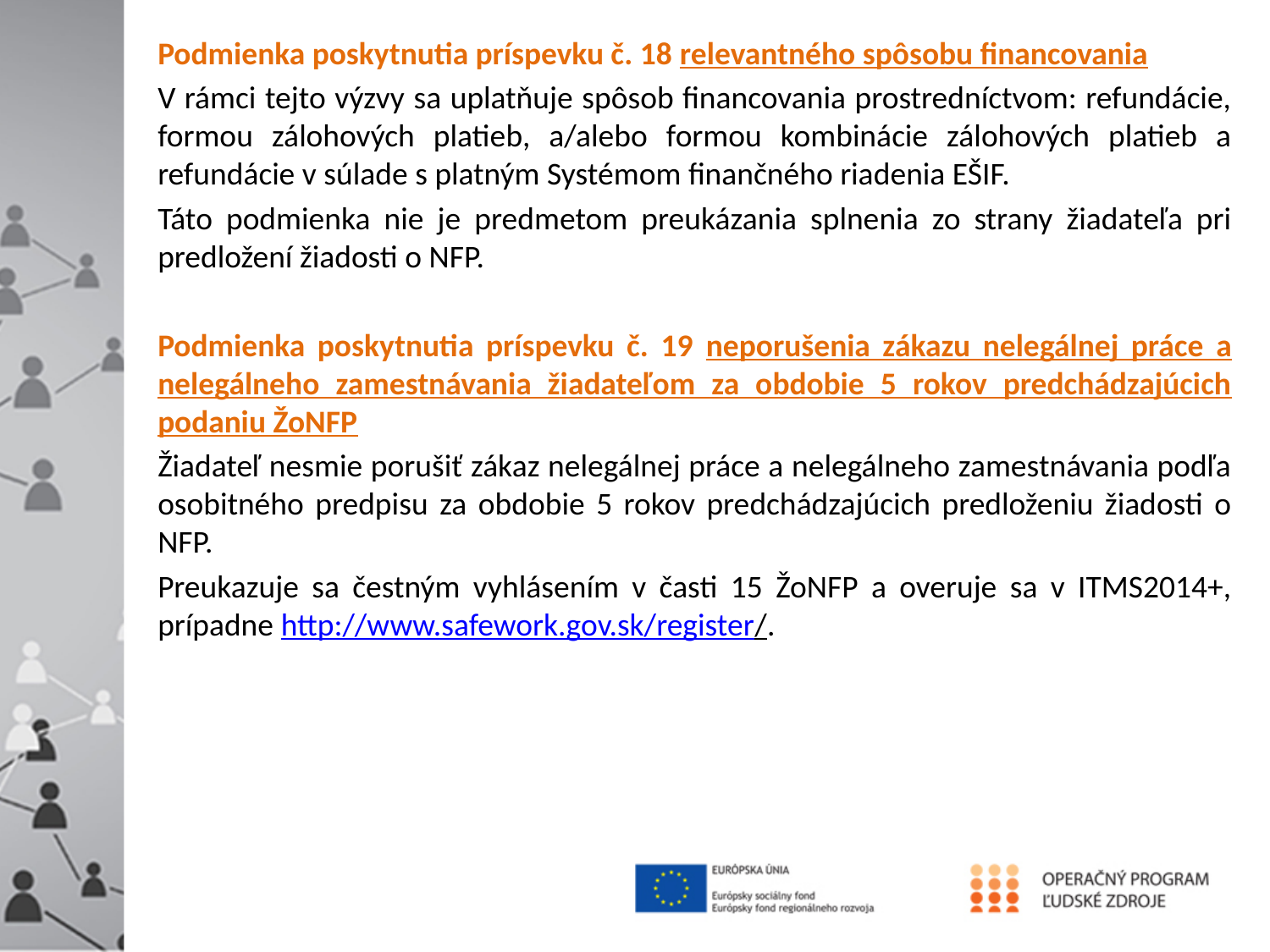

Podmienka poskytnutia príspevku č. 18 relevantného spôsobu financovania
V rámci tejto výzvy sa uplatňuje spôsob financovania prostredníctvom: refundácie, formou zálohových platieb, a/alebo formou kombinácie zálohových platieb a refundácie v súlade s platným Systémom finančného riadenia EŠIF.
Táto podmienka nie je predmetom preukázania splnenia zo strany žiadateľa pri predložení žiadosti o NFP.

Podmienka poskytnutia príspevku č. 19 neporušenia zákazu nelegálnej práce a nelegálneho zamestnávania žiadateľom za obdobie 5 rokov predchádzajúcich podaniu ŽoNFP
Žiadateľ nesmie porušiť zákaz nelegálnej práce a nelegálneho zamestnávania podľa osobitného predpisu za obdobie 5 rokov predchádzajúcich predloženiu žiadosti o NFP.
Preukazuje sa čestným vyhlásením v časti 15 ŽoNFP a overuje sa v ITMS2014+, prípadne http://www.safework.gov.sk/register/.